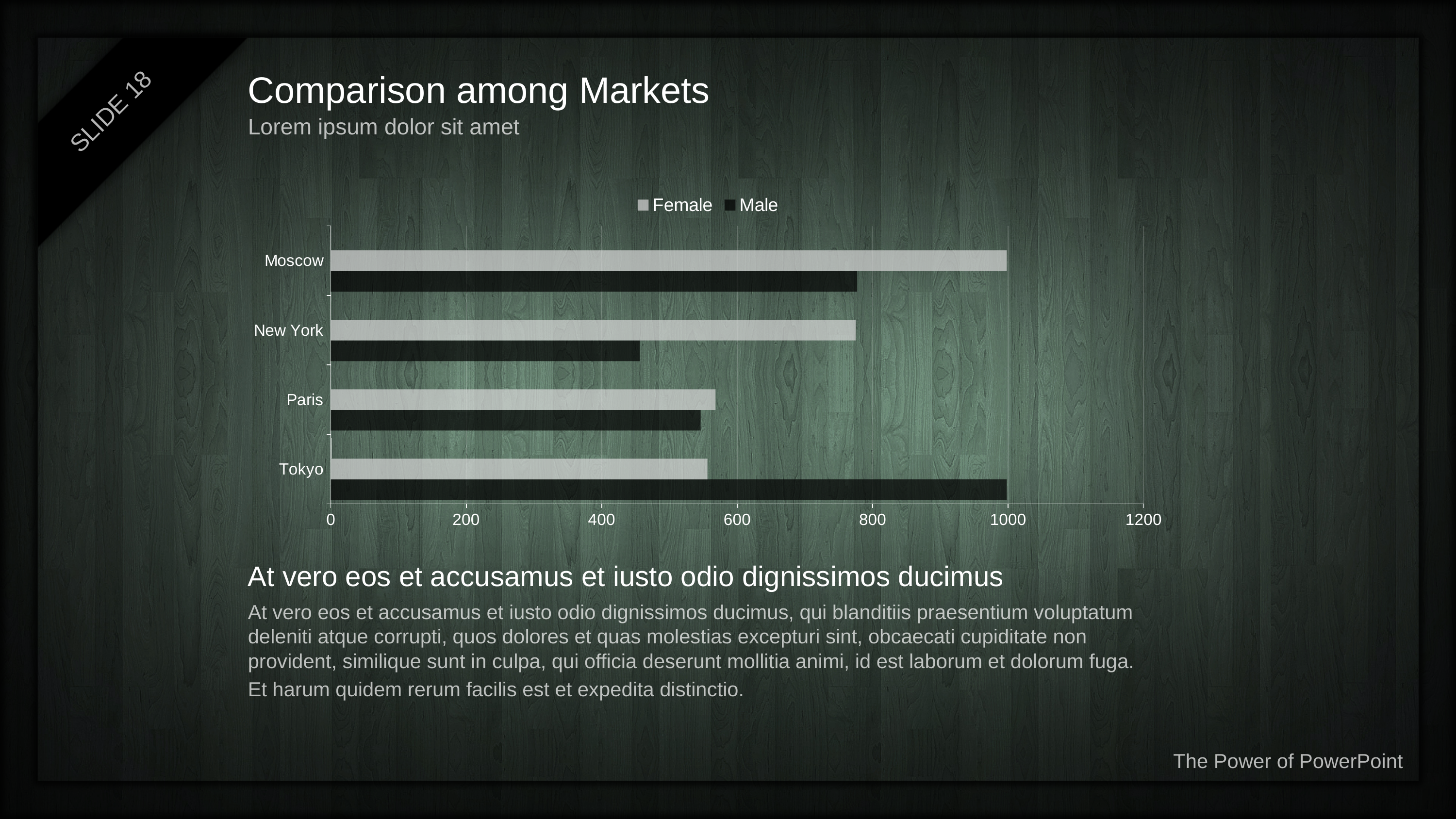

# Comparison among Markets
SLIDE 18
Lorem ipsum dolor sit amet

[unsupported chart]

At vero eos et accusamus et iusto odio dignissimos ducimus
At vero eos et accusamus et iusto odio dignissimos ducimus, qui blanditiis praesentium voluptatum deleniti atque corrupti, quos dolores et quas molestias excepturi sint, obcaecati cupiditate non provident, similique sunt in culpa, qui officia deserunt mollitia animi, id est laborum et dolorum fuga.
Et harum quidem rerum facilis est et expedita distinctio.